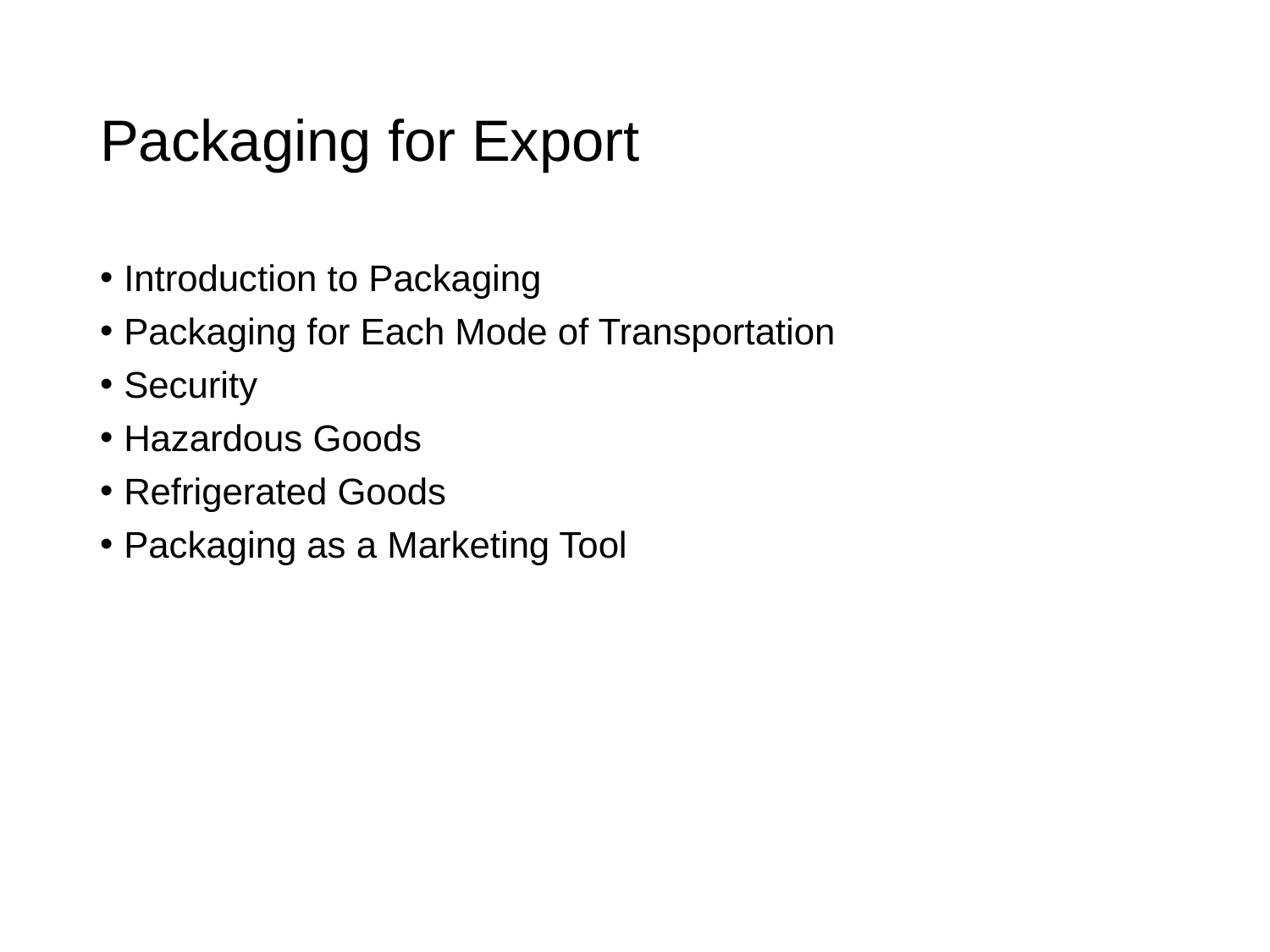

# Packaging for Export
Introduction to Packaging
Packaging for Each Mode of Transportation
Security
Hazardous Goods
Refrigerated Goods
Packaging as a Marketing Tool